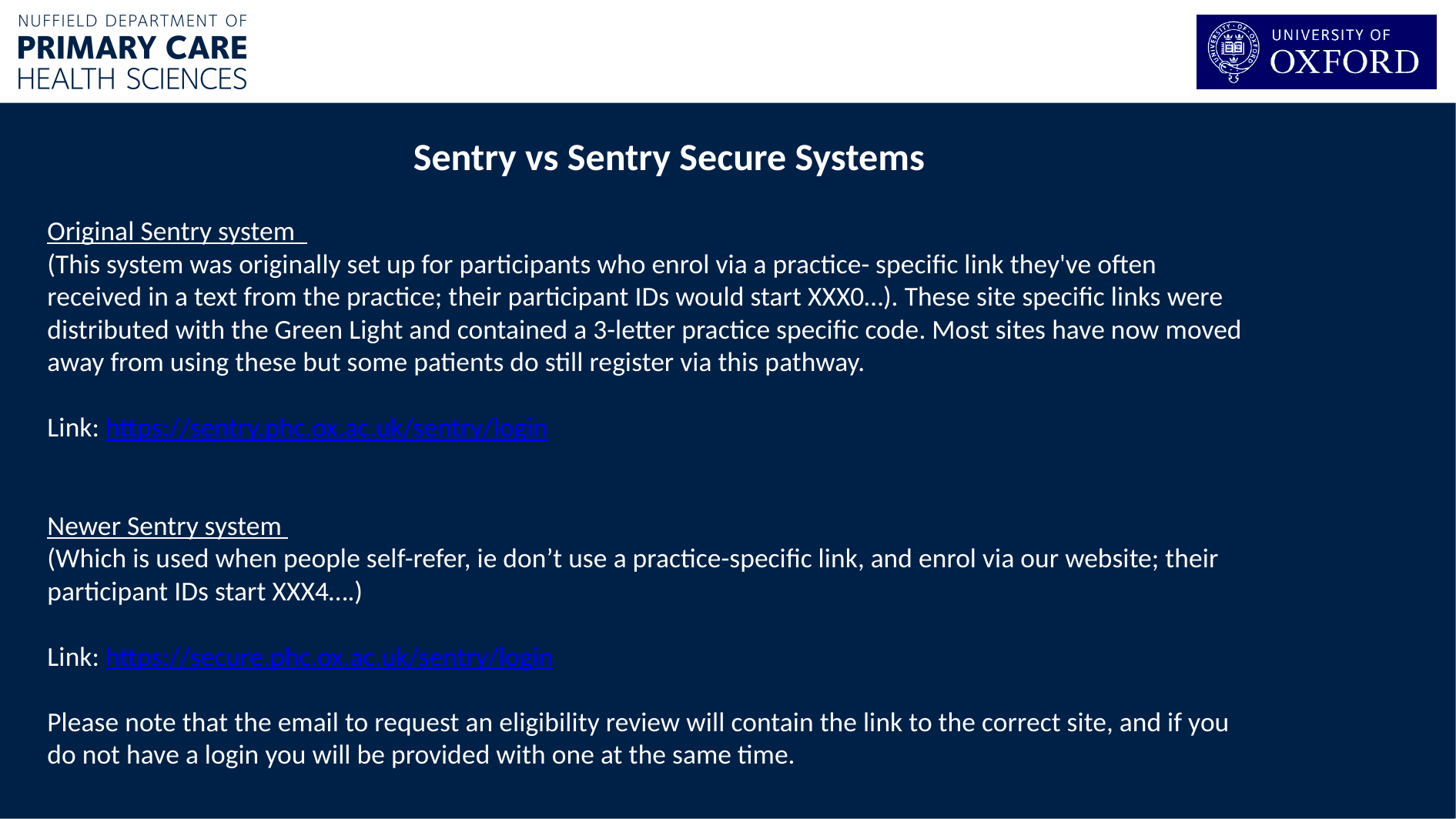

Sentry vs Sentry Secure Systems
Original Sentry system
(This system was originally set up for participants who enrol via a practice- specific link they've often received in a text from the practice; their participant IDs would start XXX0…). These site specific links were distributed with the Green Light and contained a 3-letter practice specific code. Most sites have now moved away from using these but some patients do still register via this pathway.

Link: https://sentry.phc.ox.ac.uk/sentry/login

Newer Sentry system
(Which is used when people self-refer, ie don’t use a practice-specific link, and enrol via our website; their participant IDs start XXX4….)

Link: https://secure.phc.ox.ac.uk/sentry/login

Please note that the email to request an eligibility review will contain the link to the correct site, and if you do not have a login you will be provided with one at the same time.